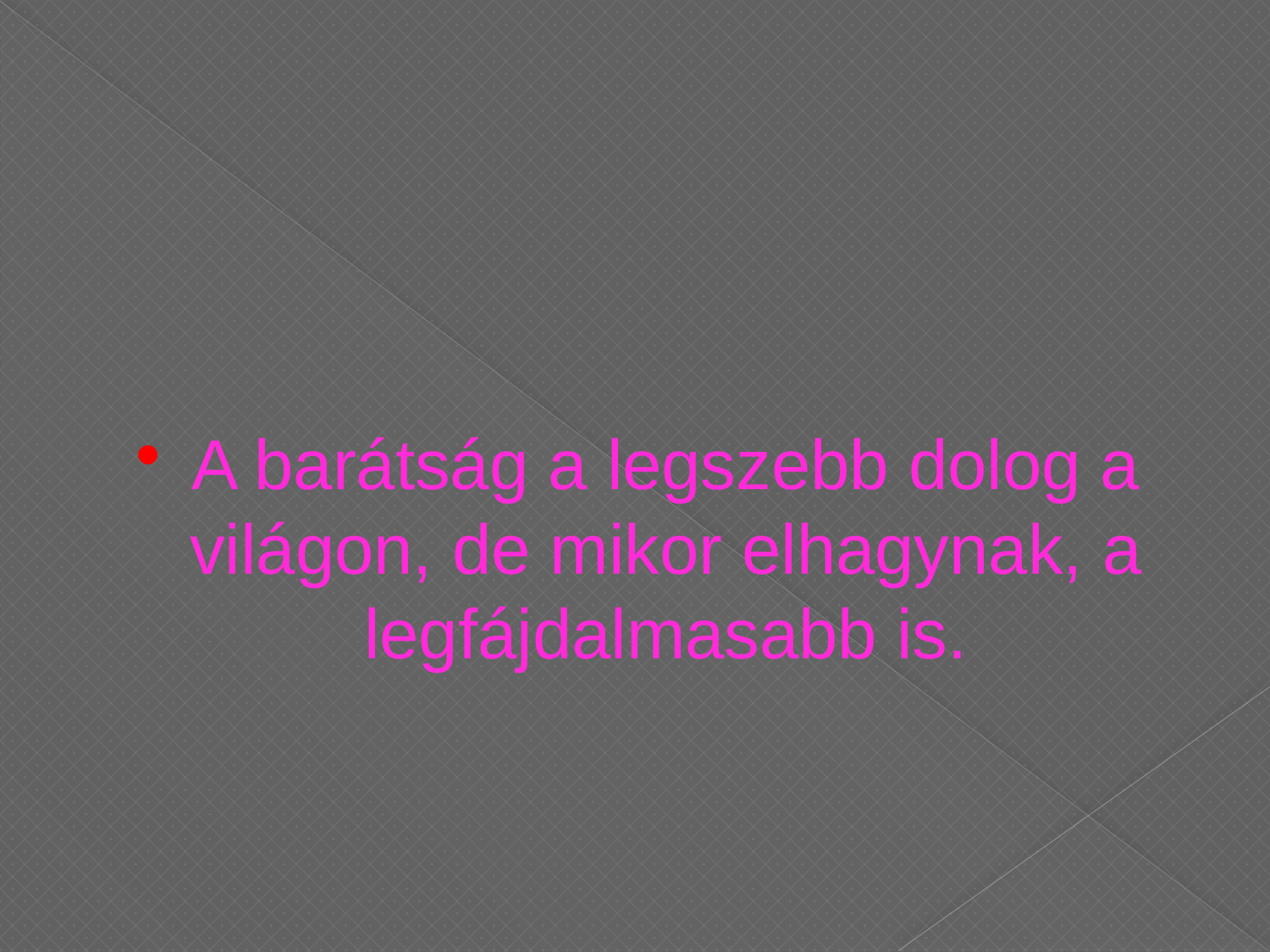

#

A barátság a legszebb dolog a világon, de mikor elhagynak, a legfájdalmasabb is.